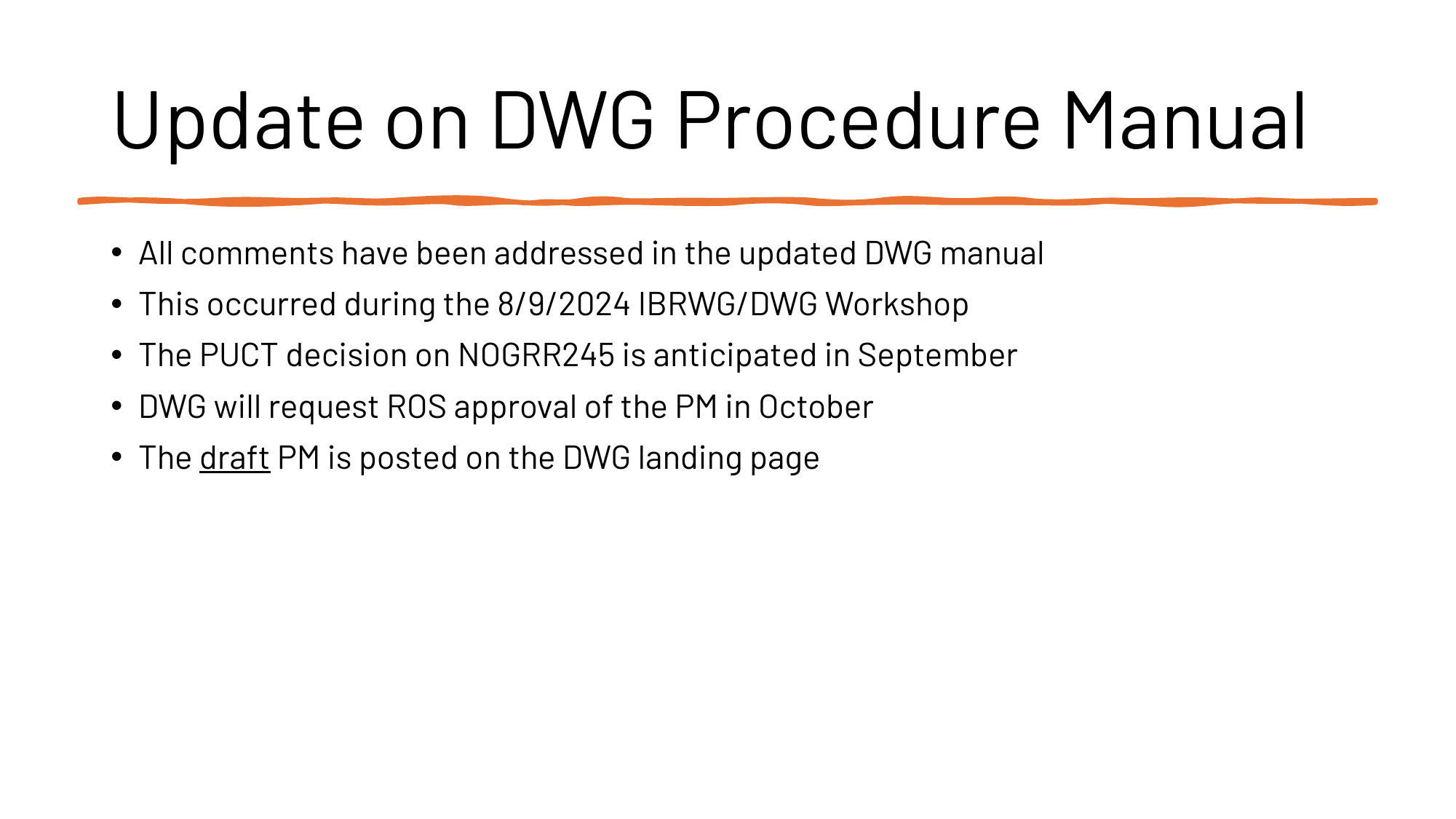

# Update on DWG Procedure Manual

All comments have been addressed in the updated DWG manual
This occurred during the 8/9/2024 IBRWG/DWG Workshop
The PUCT decision on NOGRR245 is anticipated in September
DWG will request ROS approval of the PM in October
The draft PM is posted on the DWG landing page